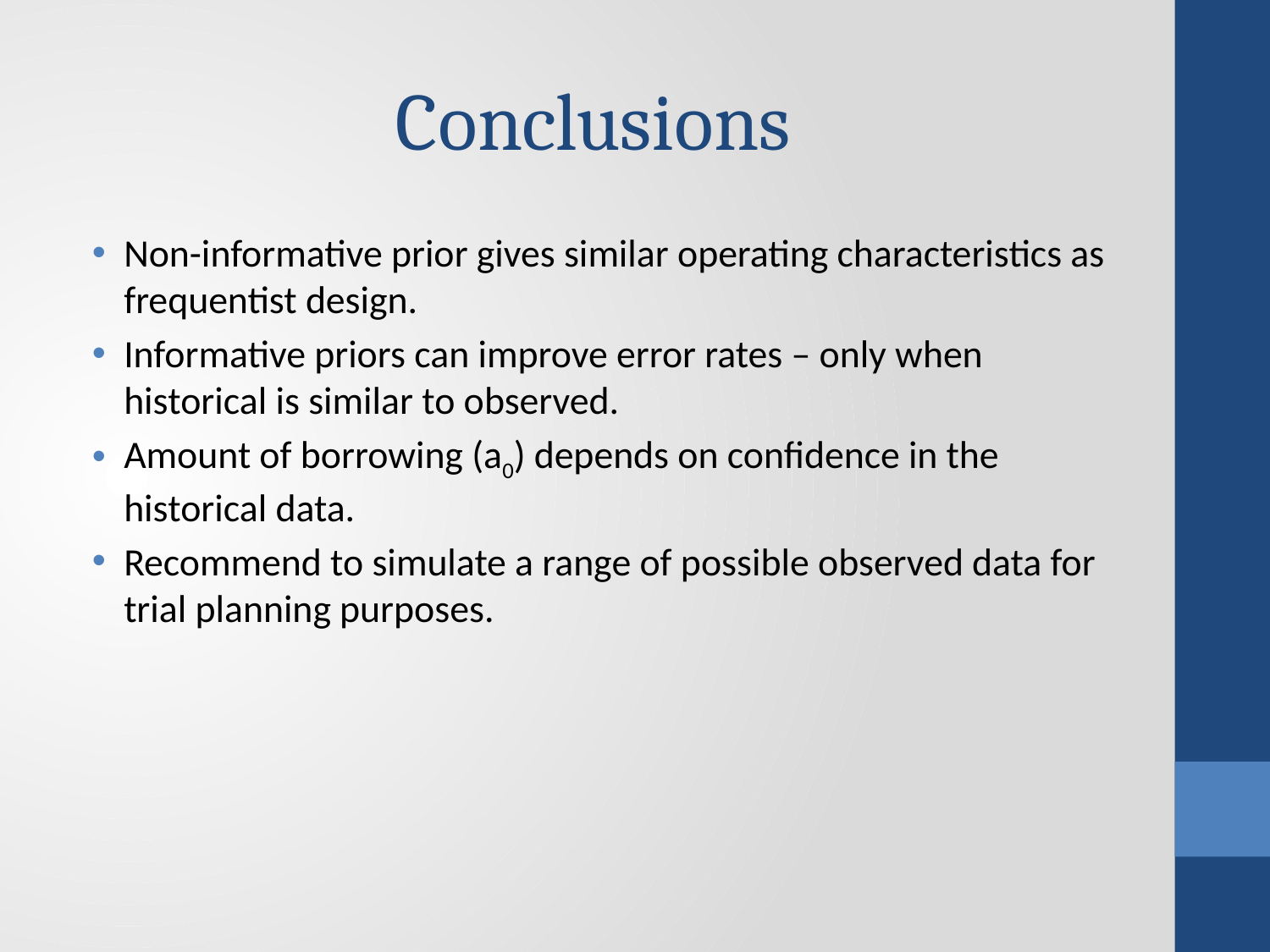

# Conclusions
Non-informative prior gives similar operating characteristics as frequentist design.
Informative priors can improve error rates – only when historical is similar to observed.
Amount of borrowing (a0) depends on confidence in the historical data.
Recommend to simulate a range of possible observed data for trial planning purposes.